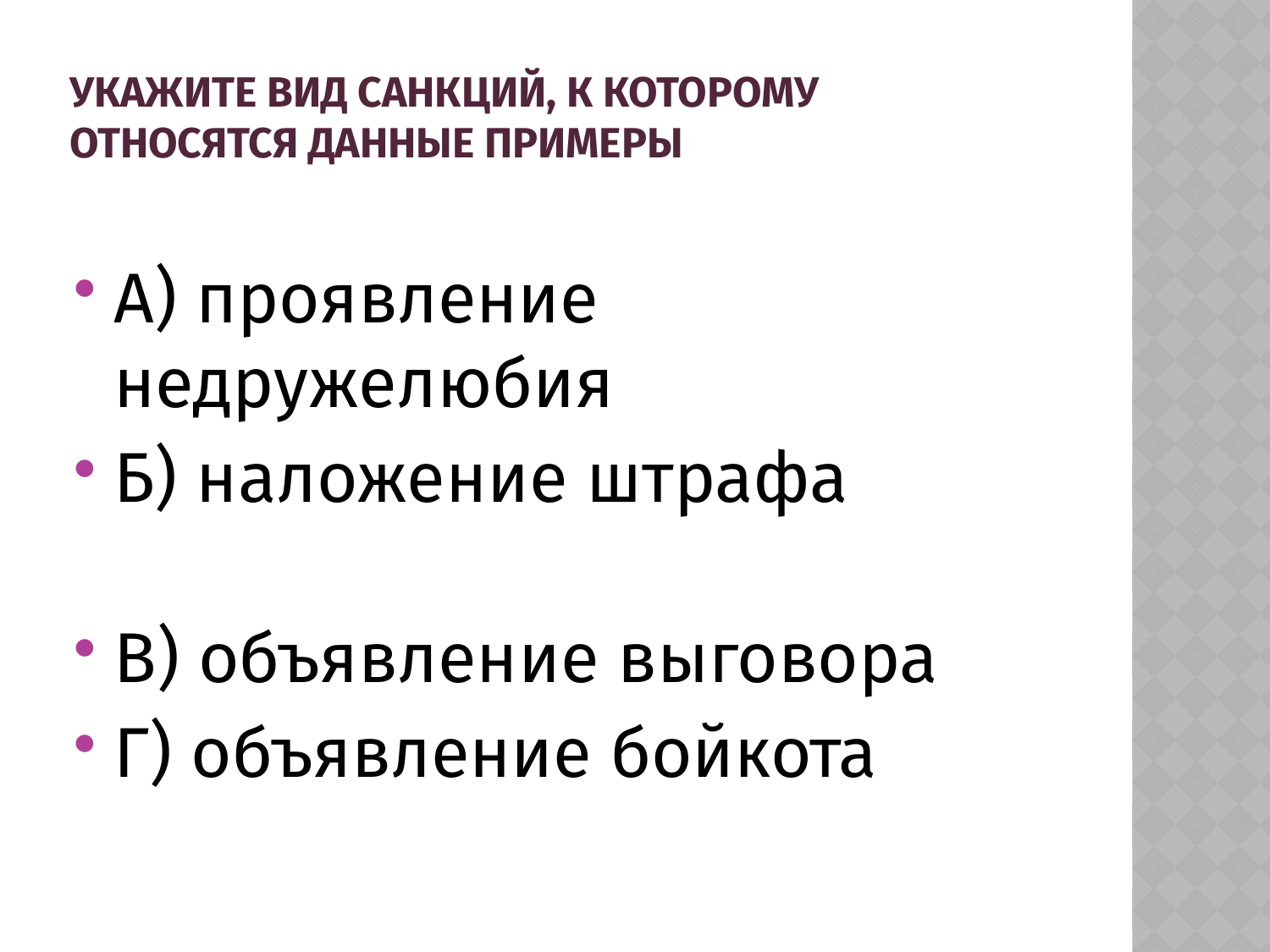

# Укажите вид санкций, к которому относятся данные примеры

А) проявление недружелюбия
Б) наложение штрафа
В) объявление выговора
Г) объявление бойкота